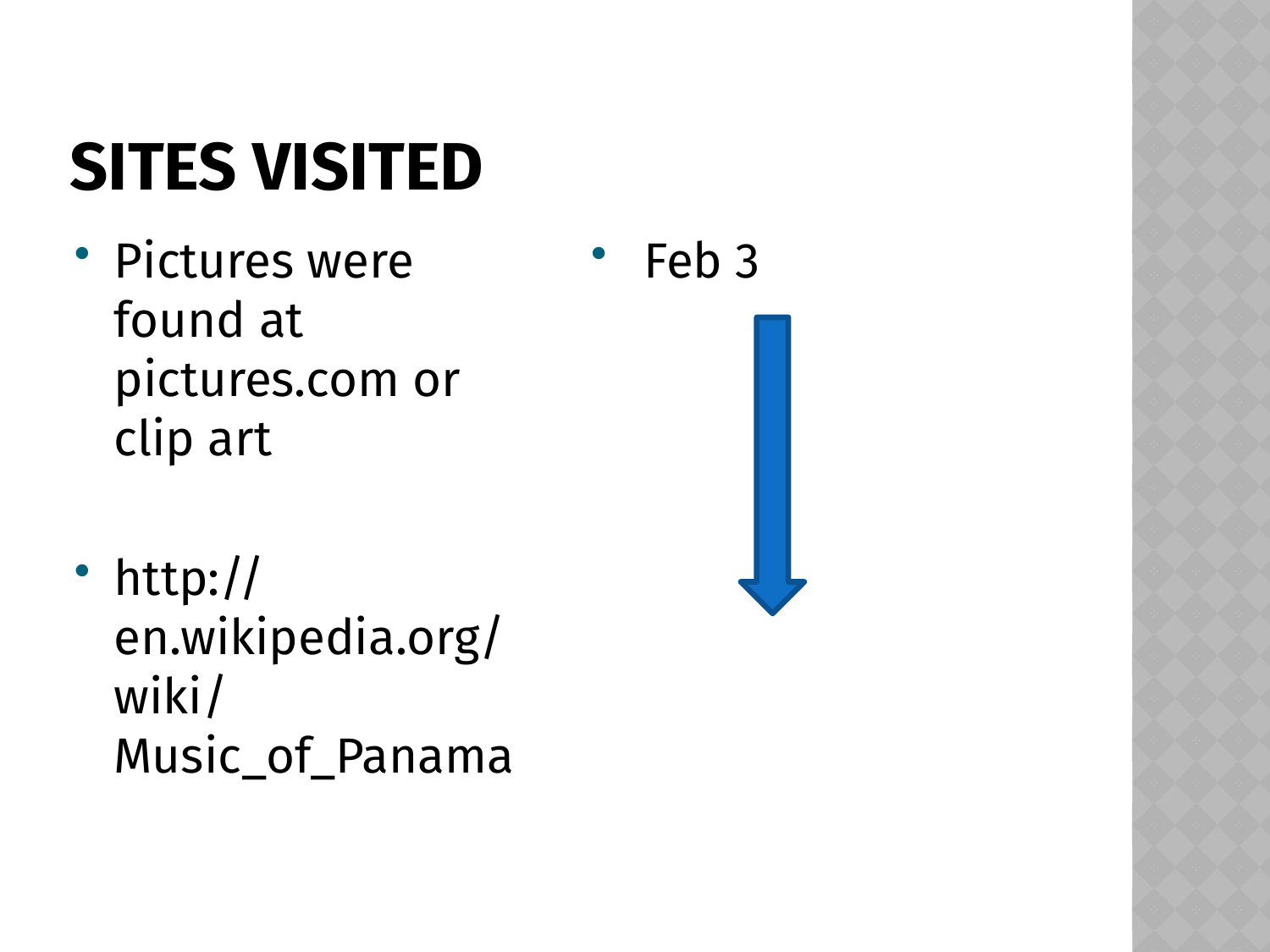

# Sites visited
Pictures were found at  pictures.com or clip art

http://en.wikipedia.org/wiki/Music_of_Panama
 Feb 3